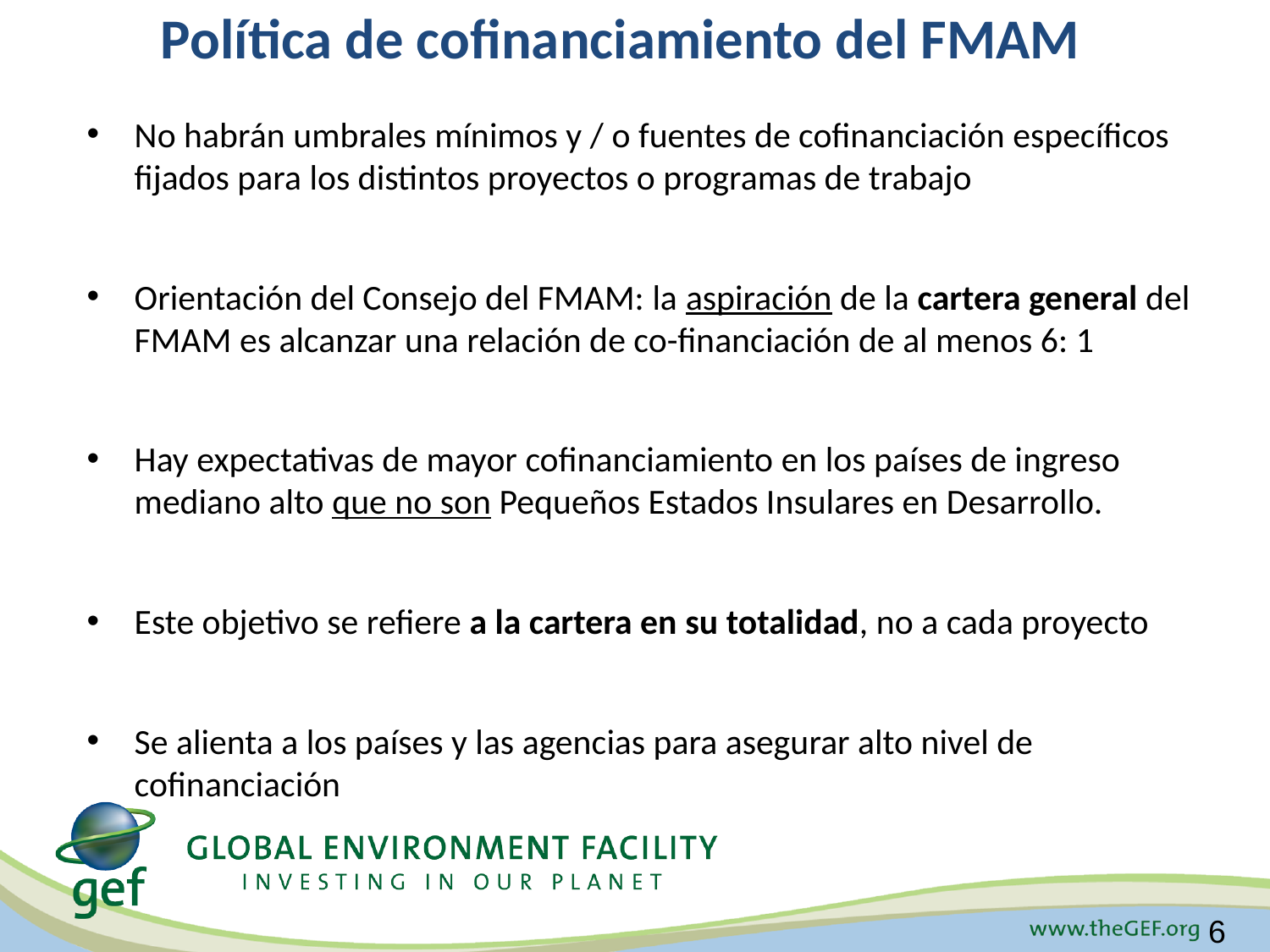

# Política de cofinanciamiento del FMAM
No habrán umbrales mínimos y / o fuentes de cofinanciación específicos fijados para los distintos proyectos o programas de trabajo

Orientación del Consejo del FMAM: la aspiración de la cartera general del FMAM es alcanzar una relación de co-financiación de al menos 6: 1

Hay expectativas de mayor cofinanciamiento en los países de ingreso mediano alto que no son Pequeños Estados Insulares en Desarrollo.

Este objetivo se refiere a la cartera en su totalidad, no a cada proyecto

Se alienta a los países y las agencias para asegurar alto nivel de cofinanciación